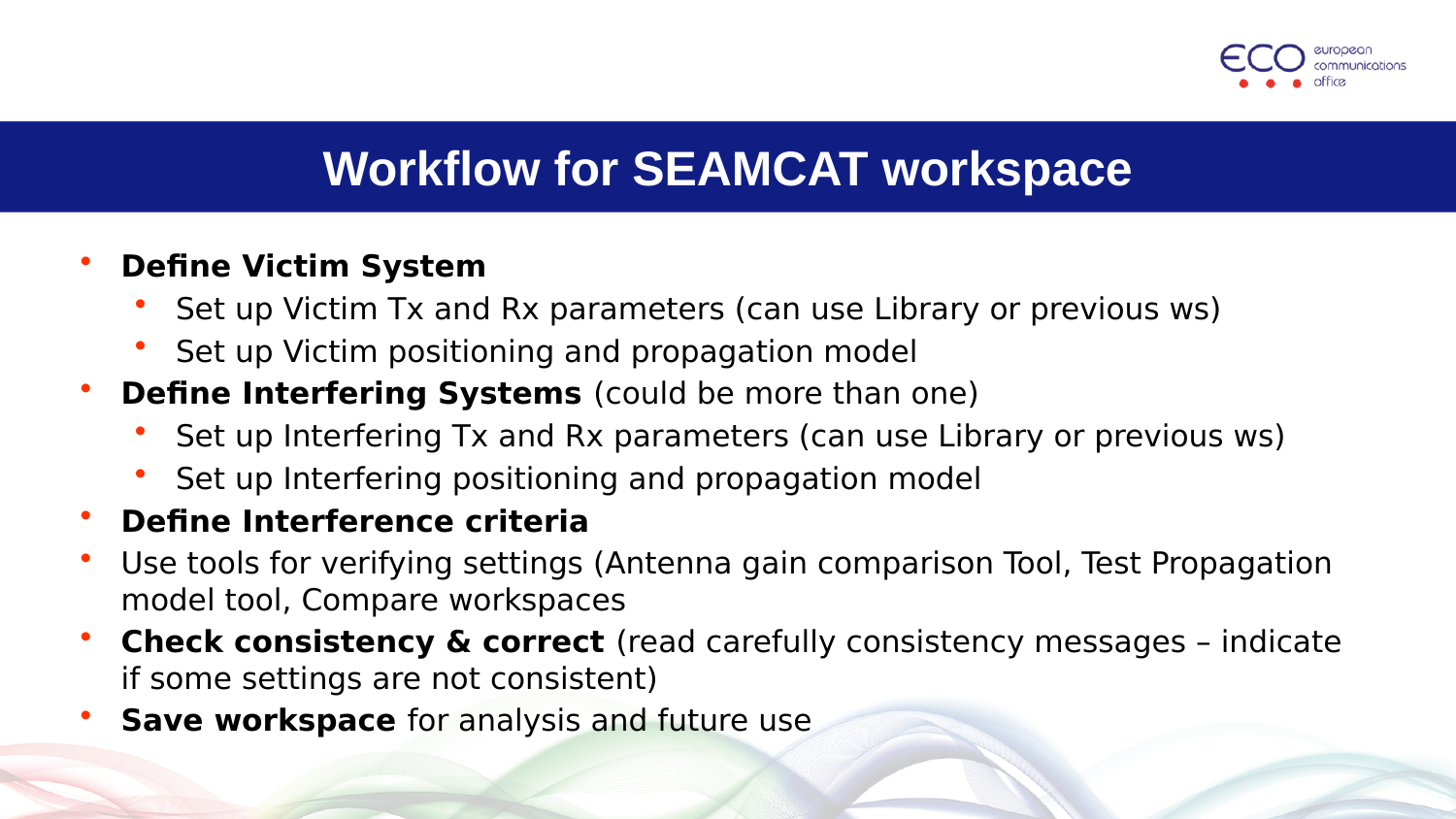

# Workflow for SEAMCAT workspace
Define Victim System
Set up Victim Tx and Rx parameters (can use Library or previous ws)
Set up Victim positioning and propagation model
Define Interfering Systems (could be more than one)
Set up Interfering Tx and Rx parameters (can use Library or previous ws)
Set up Interfering positioning and propagation model
Define Interference criteria
Use tools for verifying settings (Antenna gain comparison Tool, Test Propagation model tool, Compare workspaces
Check consistency & correct (read carefully consistency messages – indicate if some settings are not consistent)
Save workspace for analysis and future use